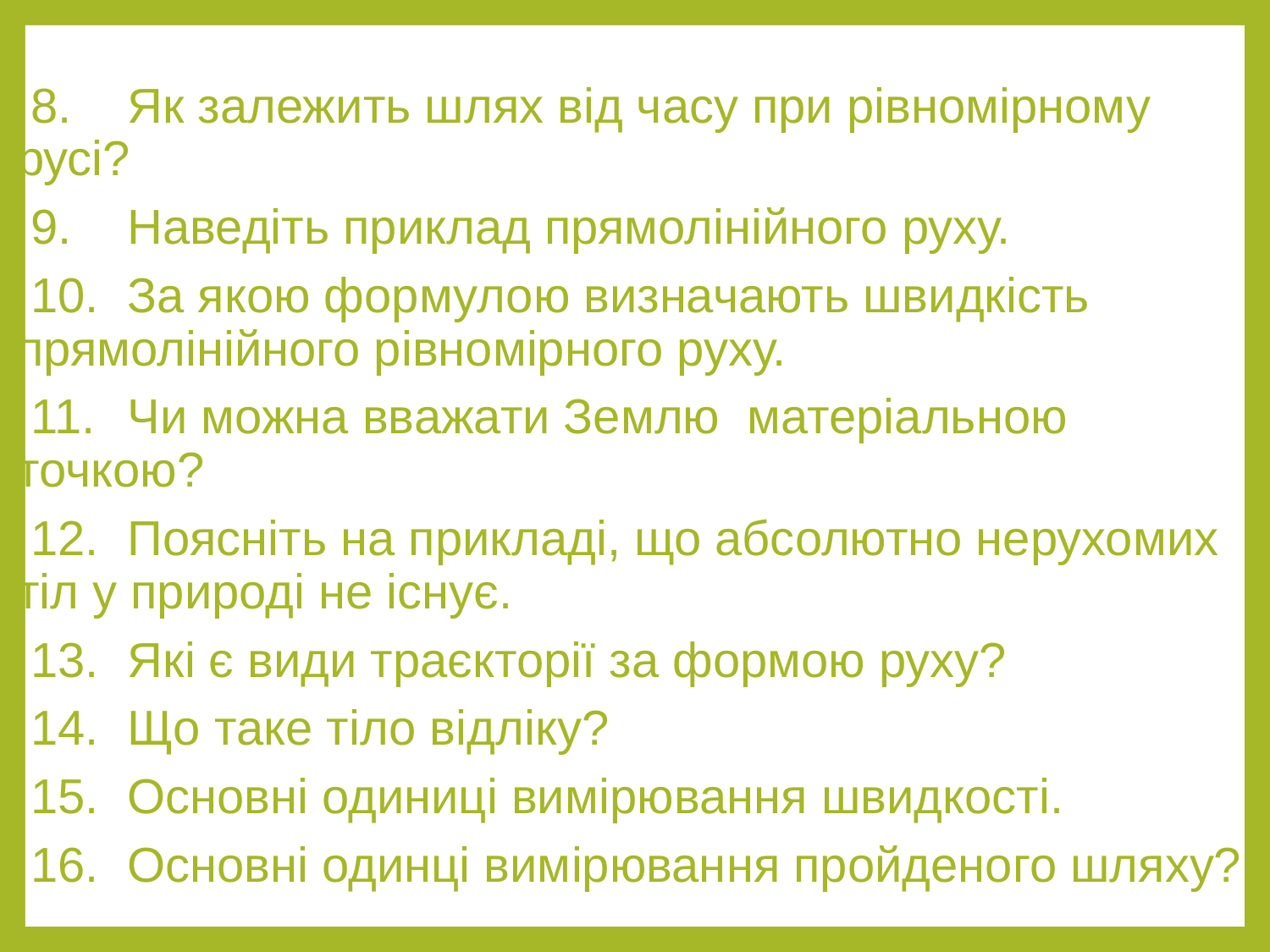

8.	Як залежить шлях від часу при рівномірному русі?
 9.	Наведіть приклад прямолінійного руху.
 10.	За якою формулою визначають швидкість прямолінійного рівномірного руху.
 11.	Чи можна вважати Землю  матеріальною точкою?
 12.	Поясніть на прикладі, що абсолютно нерухомих тіл у природі не існує.
 13.	Які є види траєкторії за формою руху?
 14.	Що таке тіло відліку?
 15.	Основні одиниці вимірювання швидкості.
 16.	Основні одинці вимірювання пройденого шляху?